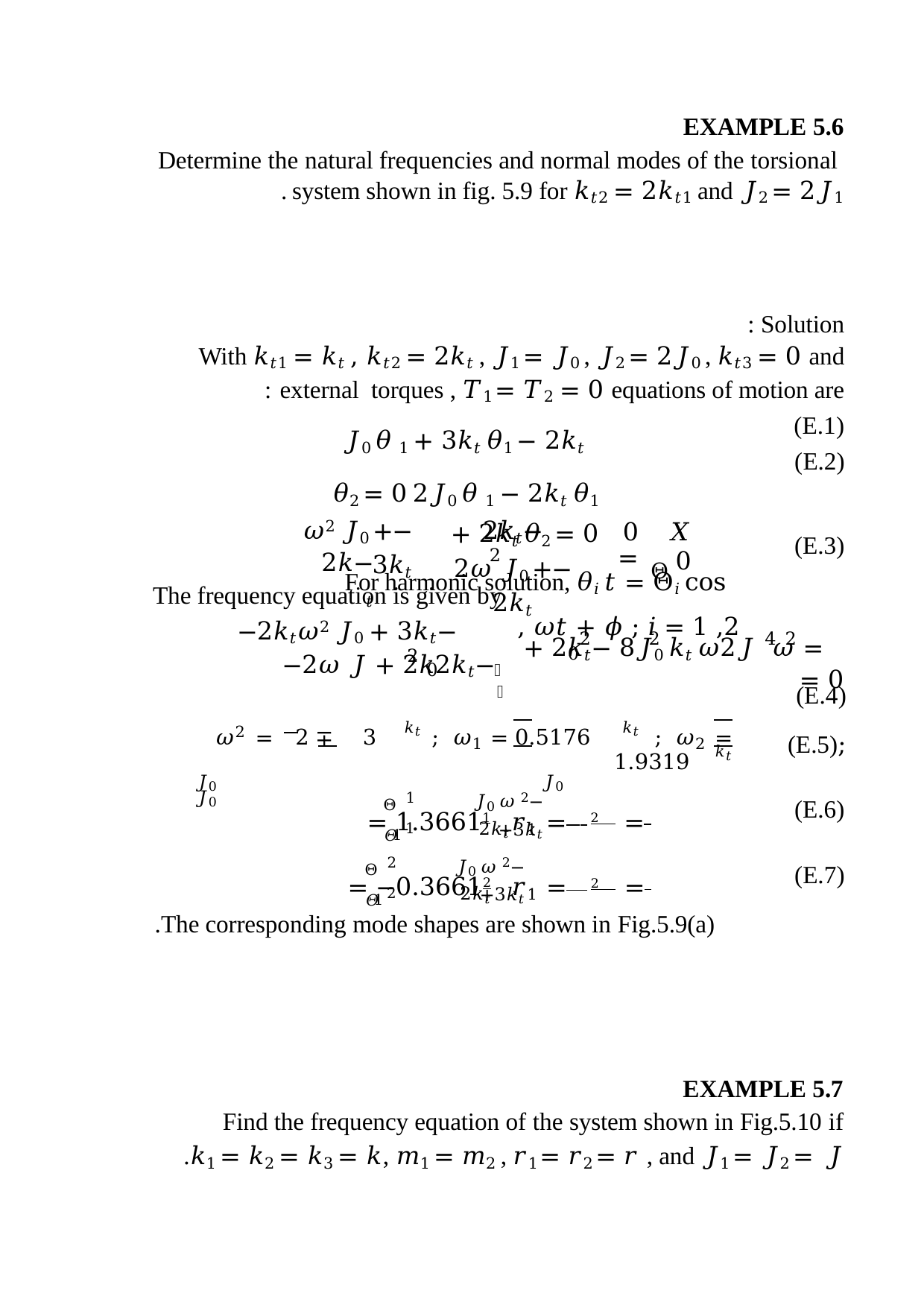

EXAMPLE 5.6
Determine the natural frequencies and normal modes of the torsional  system shown in fig. 5.9 for 𝑘𝑡2 = 2𝑘𝑡1 and 𝐽2 = 2𝐽1 .
Solution :
With 𝑘𝑡1 = 𝑘𝑡 , 𝑘𝑡2 = 2𝑘𝑡 , 𝐽1 = 𝐽0 , 𝐽2 = 2𝐽0 , 𝑘𝑡3 = 0 and external  torques , 𝑇1 = 𝑇2 = 0 equations of motion are :
𝐽0 𝜃 1 + 3𝑘𝑡 𝜃1 − 2𝑘𝑡 𝜃2 = 0  2𝐽0 𝜃 1 − 2𝑘𝑡 𝜃1 + 2𝑘𝑡 𝜃2 = 0
For harmonic solution, 𝜃𝑖 𝑡 = Θ𝑖 cos 𝜔𝑡 + 𝜙 ; 𝑖 = 1 ,2 ,
(E.1)
(E.2)
−2𝑘𝑡
−2𝜔 𝐽0 + 2𝑘𝑡
−𝜔2 𝐽0 + 3𝑘𝑡
𝑋	0

   Θ =
(E.3)
2
0
−2𝑘𝑡
The frequency equation is given by
−𝜔2 𝐽0 + 3𝑘𝑡	−2𝑘𝑡
2	4	2	2

  = 2𝐽  𝜔	− 8𝐽0 𝑘𝑡 𝜔	+ 2𝑘𝑡 = 0
0
2
−2𝑘𝑡	−2𝜔 𝐽 + 2𝑘
0
𝑡
(E.4)
;	(E.5)

𝜔2  =  2 ∓    3    𝑘𝑡  ;  𝜔1  = 0.5176    𝑘𝑡   ;  𝜔2  = 1.9319   𝑘𝑡
𝐽0	𝐽0	𝐽0

Θ 1
−𝐽0 𝜔 2 +3𝑘𝑡
𝑟1    =   2      = 	1	= 1.3661
(E.6)
𝛩 1
2𝑘𝑡
1
Θ 2
−𝐽0 𝜔 2 +3𝑘𝑡
𝑟1    =   2      = 	2	= −0.3661
(E.7)
𝛩 2
2𝑘𝑡
1
The corresponding mode shapes are shown in Fig.5.9(a).
EXAMPLE 5.7
Find the frequency equation of the system shown in Fig.5.10 if
𝑘1 = 𝑘2 = 𝑘3 = 𝑘, 𝑚1 = 𝑚2 , 𝑟1 = 𝑟2 = 𝑟 , and 𝐽1 = 𝐽2 = 𝐽.